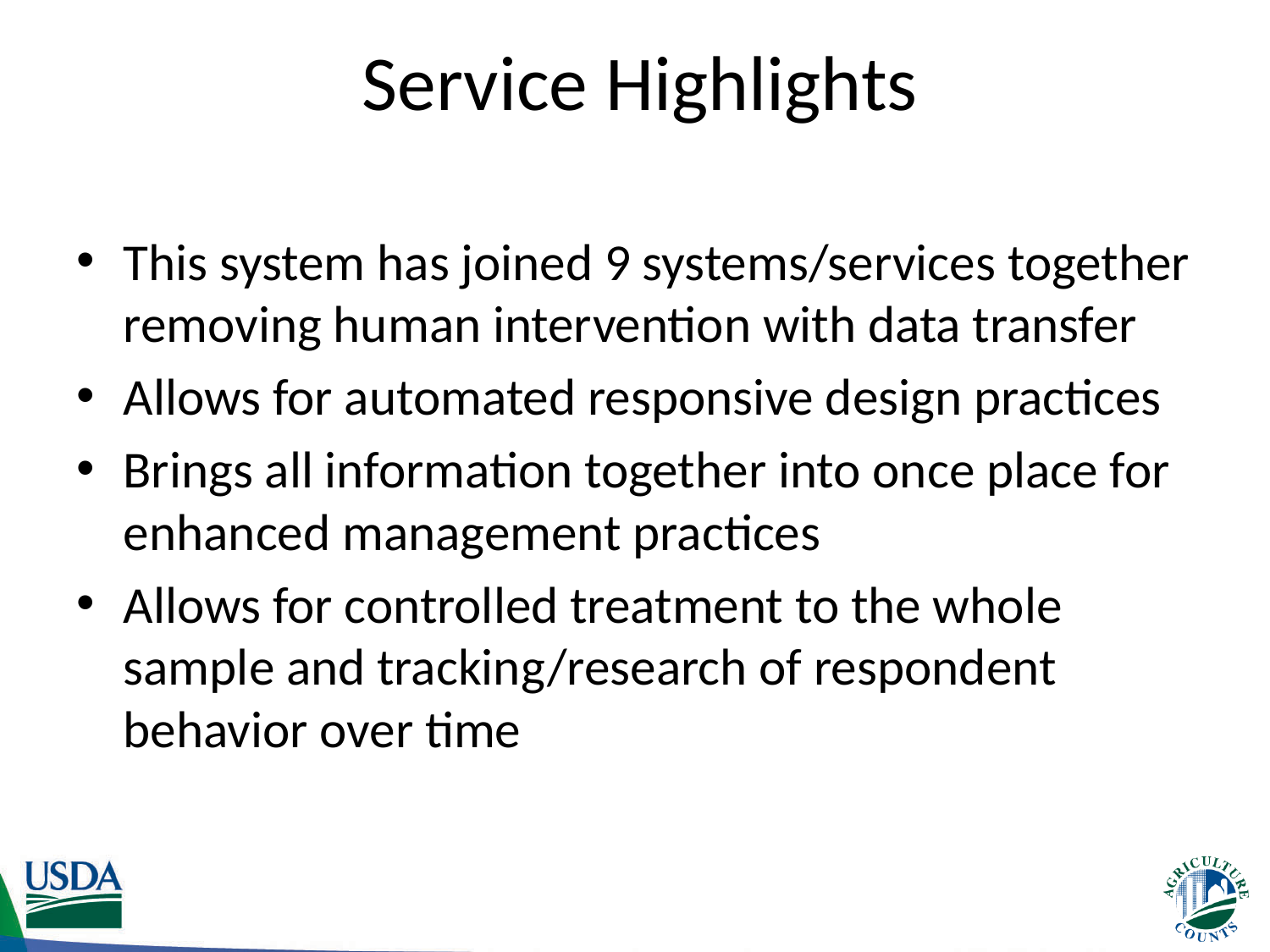

# Service Highlights
This system has joined 9 systems/services together removing human intervention with data transfer
Allows for automated responsive design practices
Brings all information together into once place for enhanced management practices
Allows for controlled treatment to the whole sample and tracking/research of respondent behavior over time